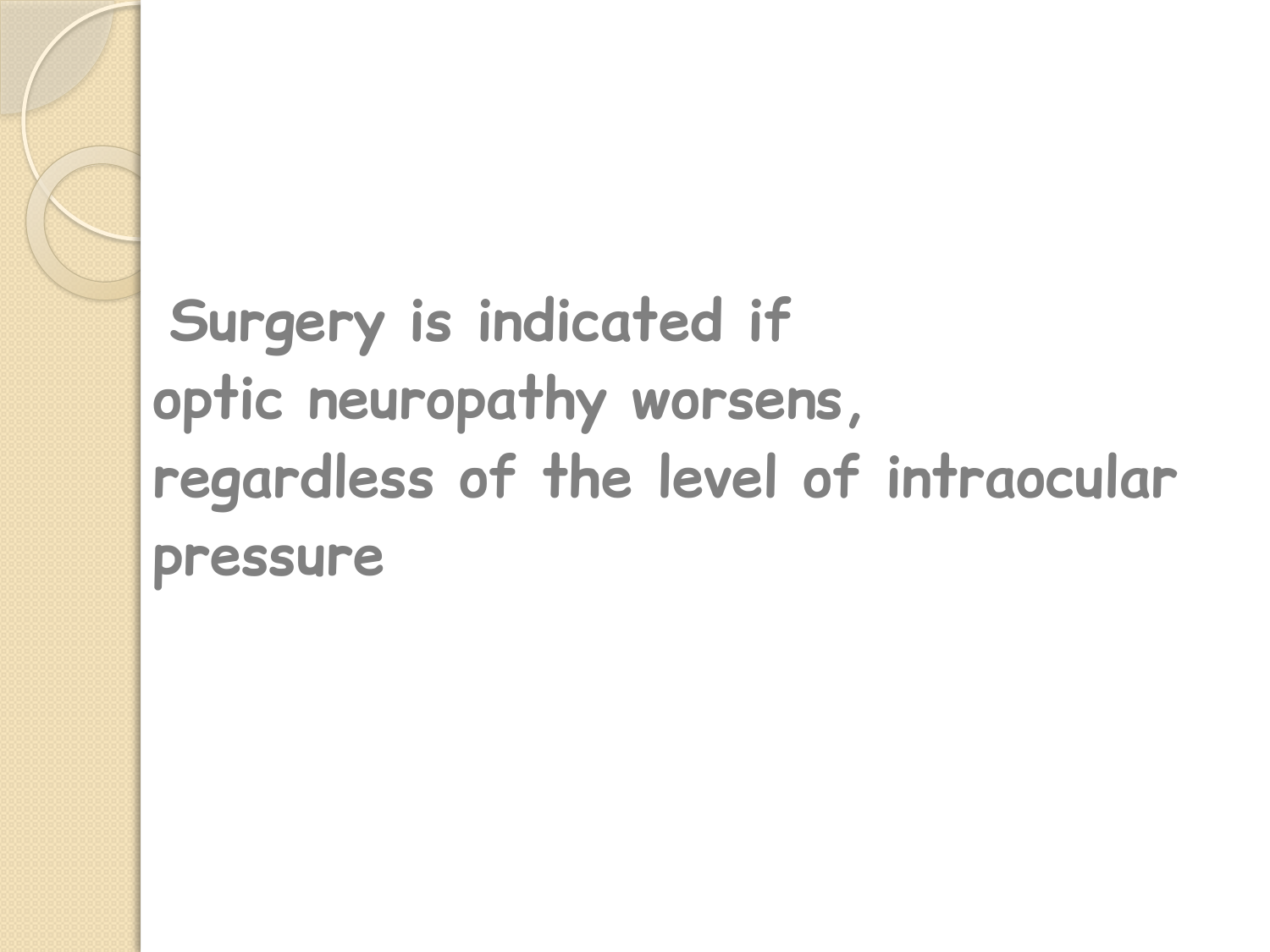

Surgery is indicated if
optic neuropathy worsens,
regardless of the level of intraocular
pressure